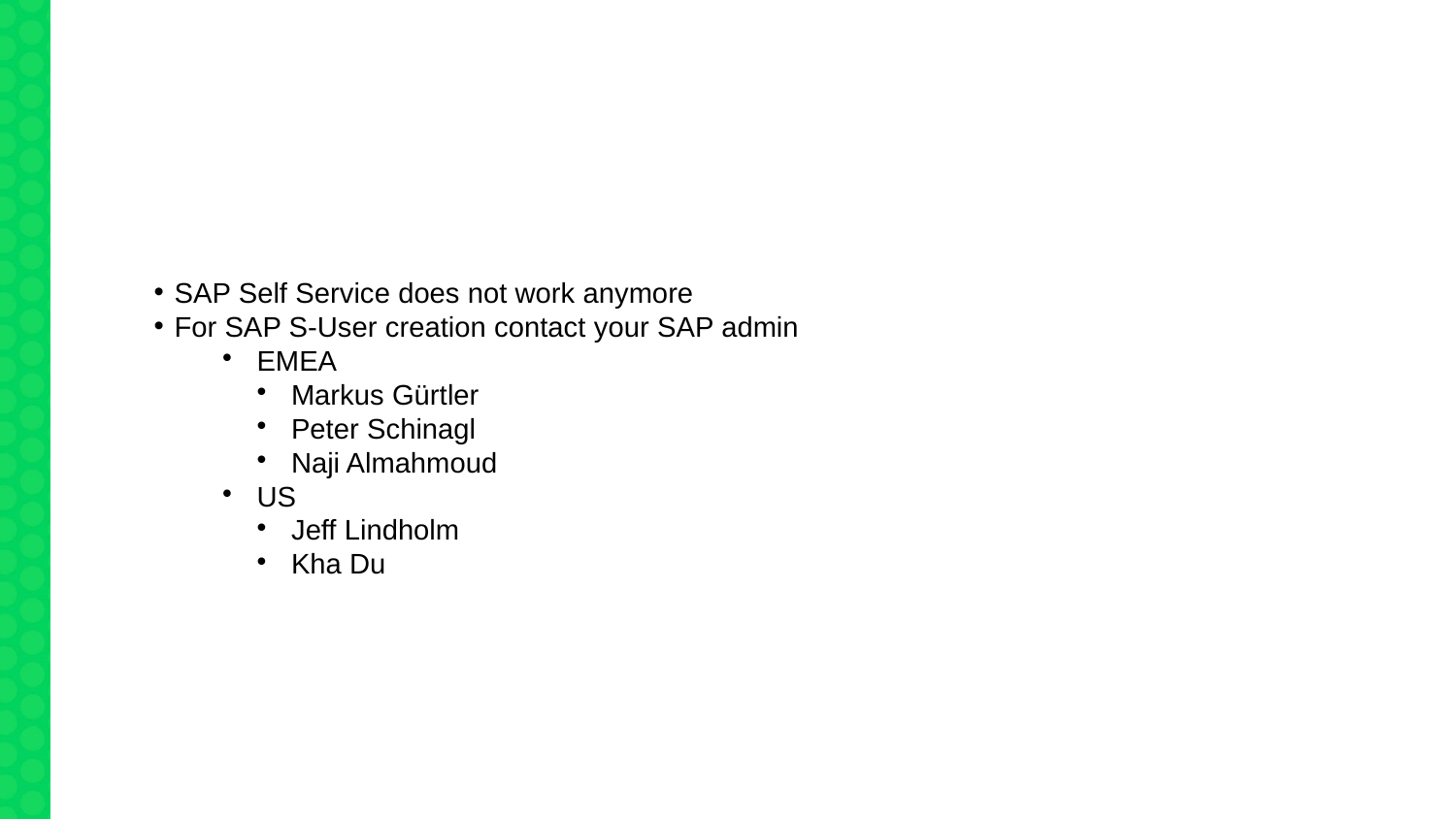

Howto create a SAP S-User

SAP Self Service does not work anymore
For SAP S-User creation contact your SAP admin
EMEA
Markus Gürtler
Peter Schinagl
Naji Almahmoud
US
Jeff Lindholm
Kha Du